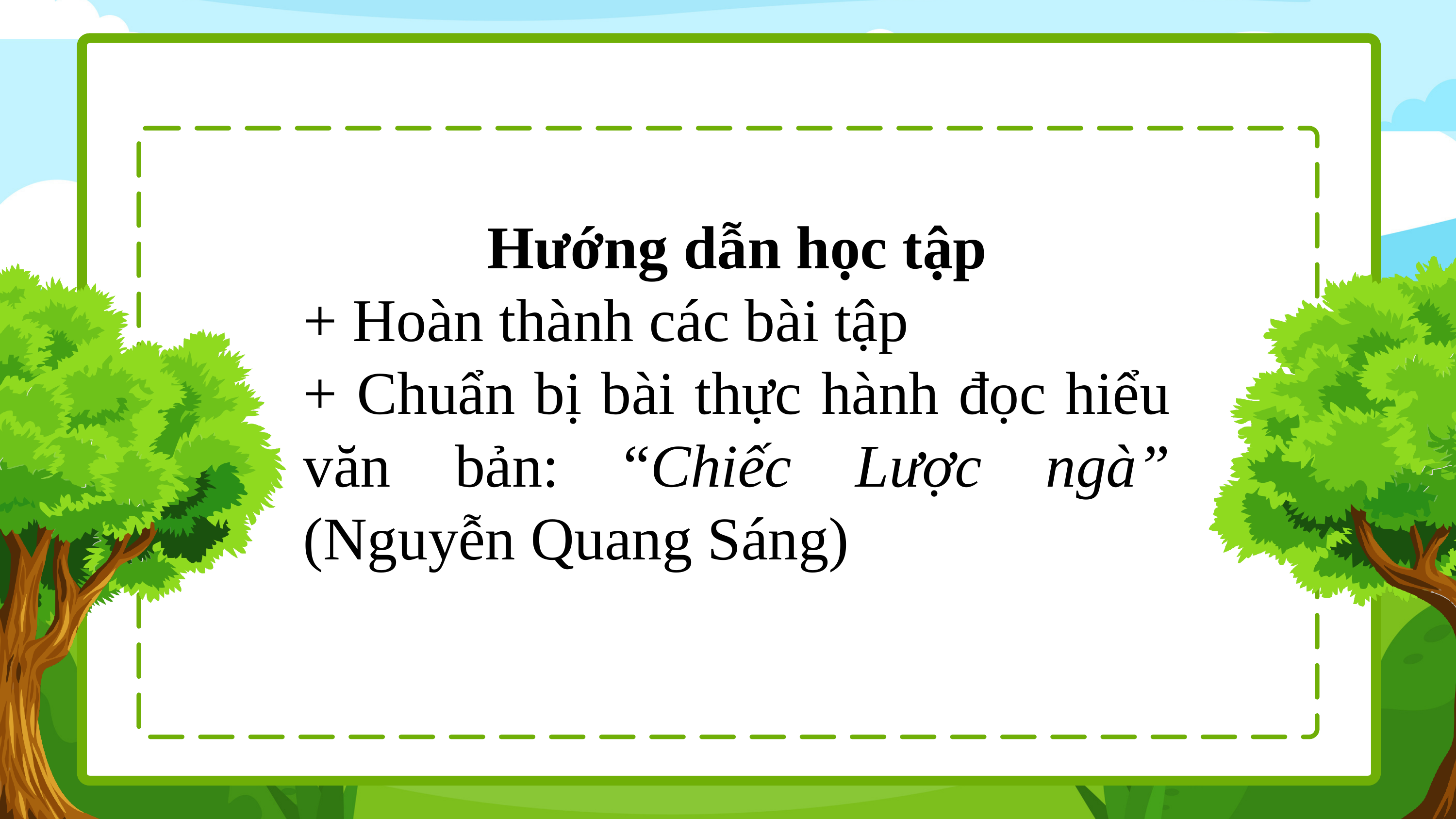

Hướng dẫn học tập
+ Hoàn thành các bài tập
+ Chuẩn bị bài thực hành đọc hiểu văn bản: “Chiếc Lược ngà” (Nguyễn Quang Sáng)